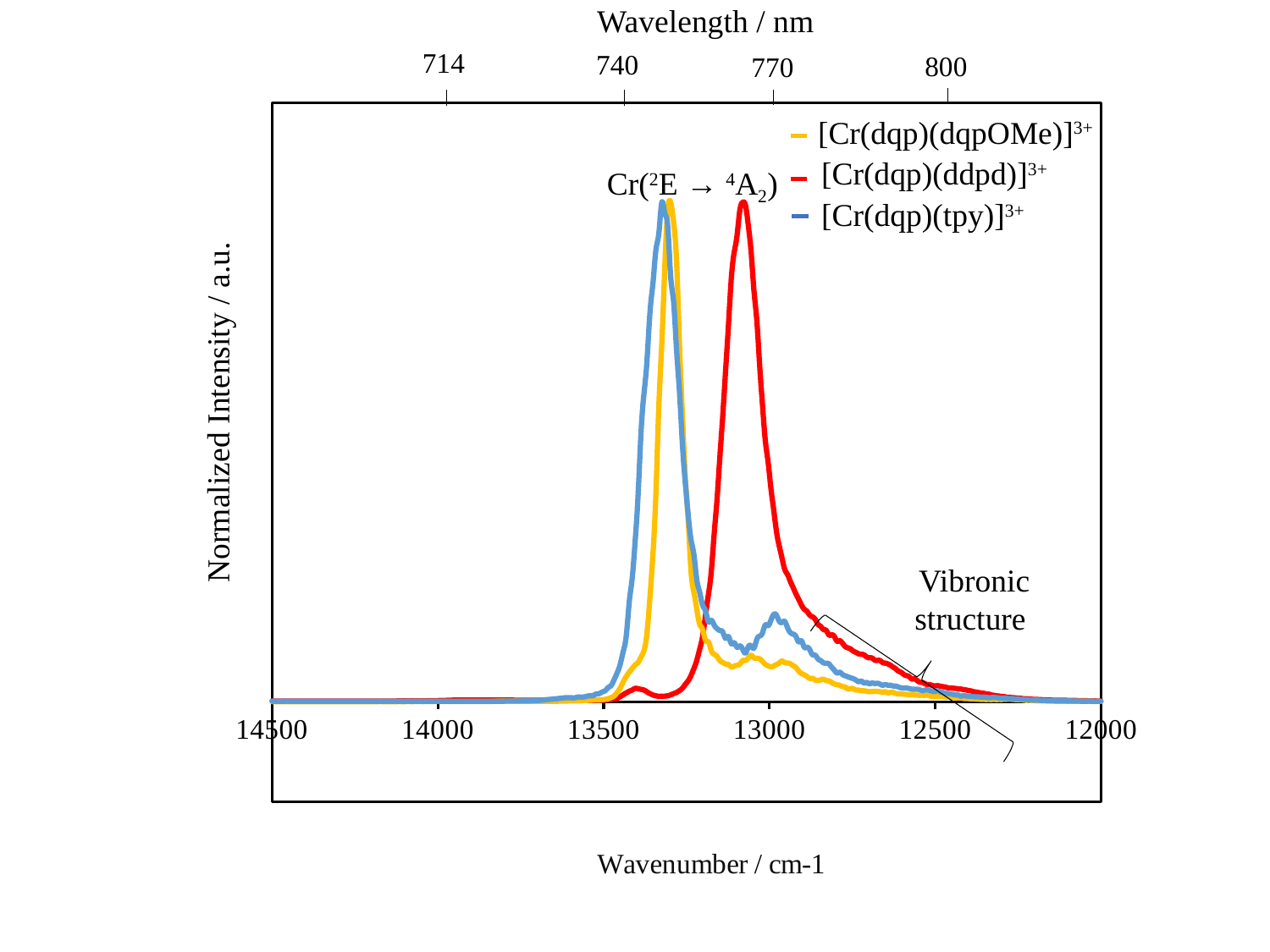

Wavelength / nm
714
740
800
770

### Chart

| Category |  |  |  |  |  |
|---|---|---|---|---|---|
[Cr(dqp)(dqpOMe)]3+
[Cr(dqp)(ddpd)]3+
Cr(2E → 4A2)
[Cr(dqp)(tpy)]3+
Normalized Intensity / a.u.
Vibronic
structure